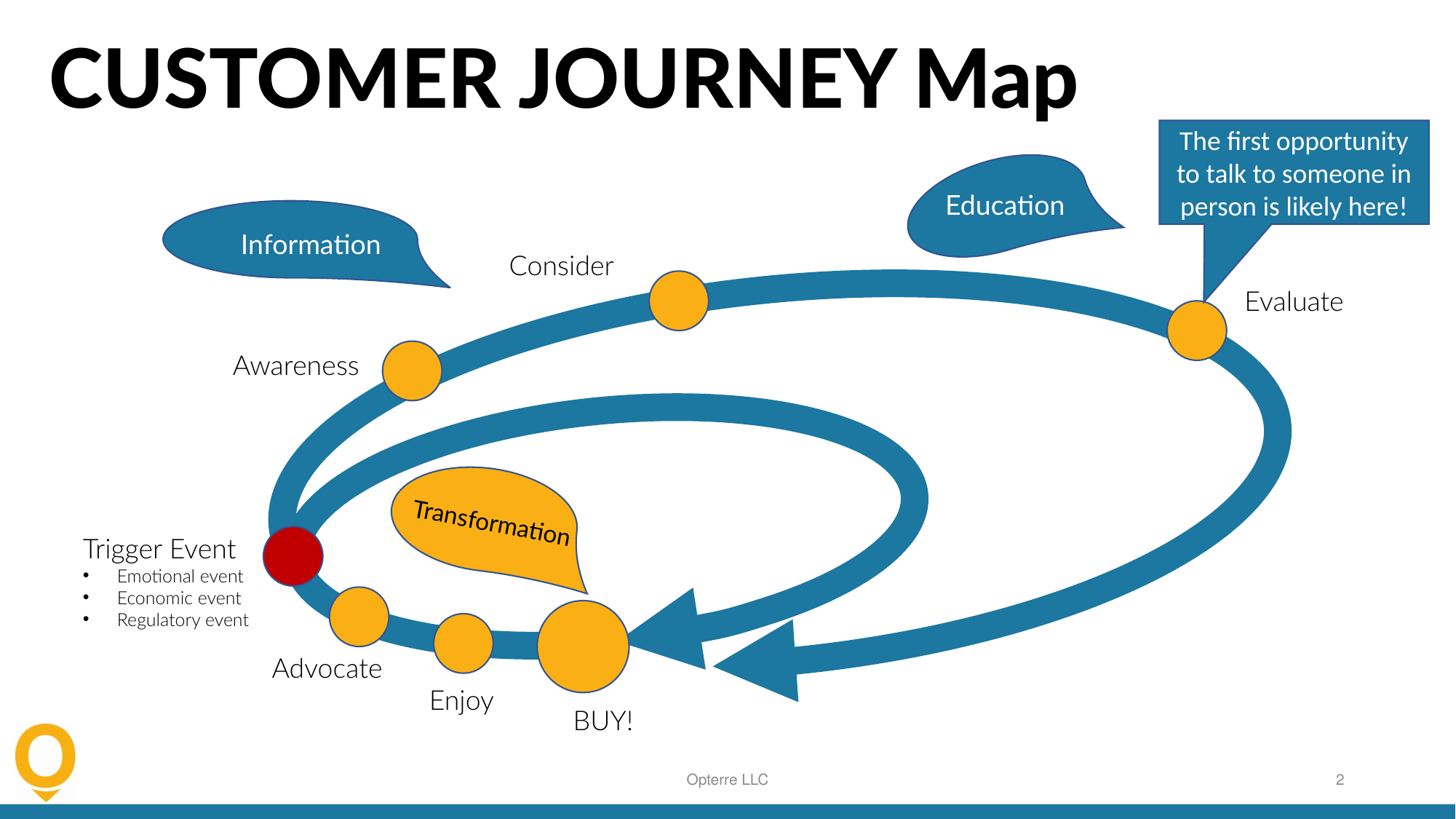

CUSTOMER JOURNEY Map
The first opportunity to talk to someone in person is likely here!

Education

Information

Consider

Evaluate

Awareness
Trigger Event
Emotional event
Economic event
Regulatory event

Advocate
Enjoy
BUY!

Transformation
Opterre LLC
2